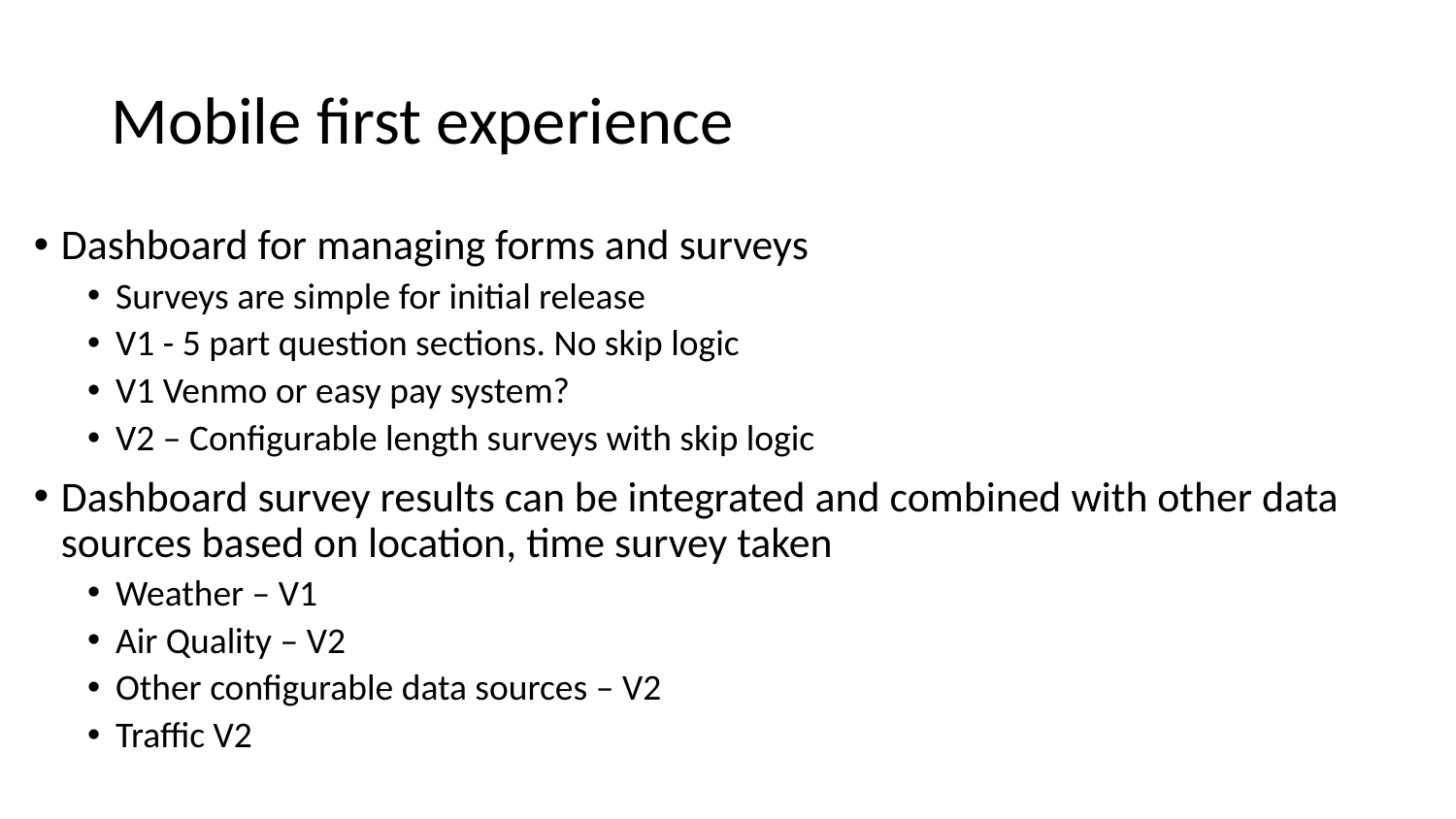

# Mobile first experience
Dashboard for managing forms and surveys
Surveys are simple for initial release
V1 - 5 part question sections. No skip logic
V1 Venmo or easy pay system?
V2 – Configurable length surveys with skip logic
Dashboard survey results can be integrated and combined with other data sources based on location, time survey taken
Weather – V1
Air Quality – V2
Other configurable data sources – V2
Traffic V2